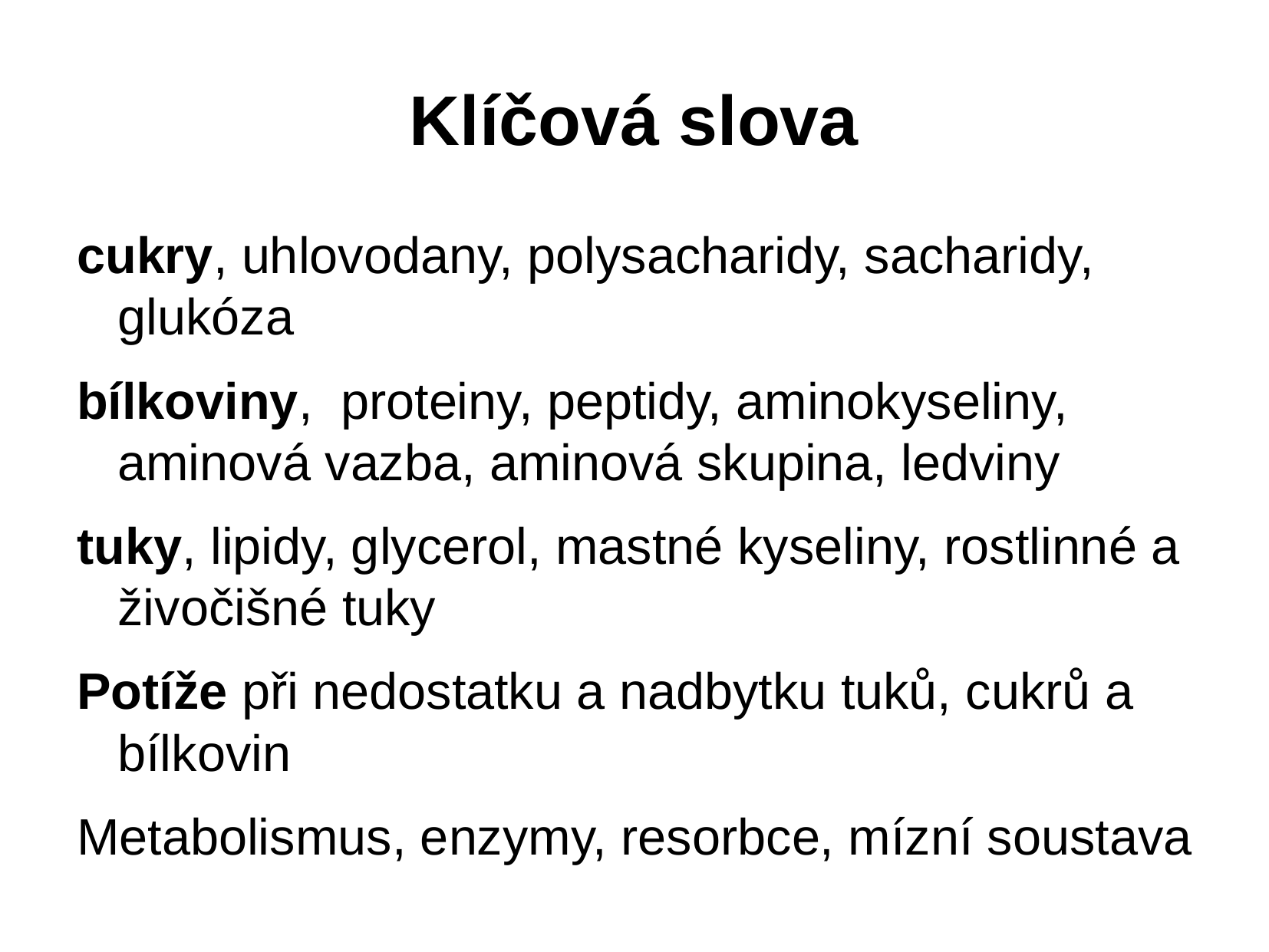

# Klíčová slova
cukry, uhlovodany, polysacharidy, sacharidy, glukóza
bílkoviny,  proteiny, peptidy, aminokyseliny, aminová vazba, aminová skupina, ledviny
tuky, lipidy, glycerol, mastné kyseliny, rostlinné a živočišné tuky
Potíže při nedostatku a nadbytku tuků, cukrů a bílkovin
Metabolismus, enzymy, resorbce, mízní soustava